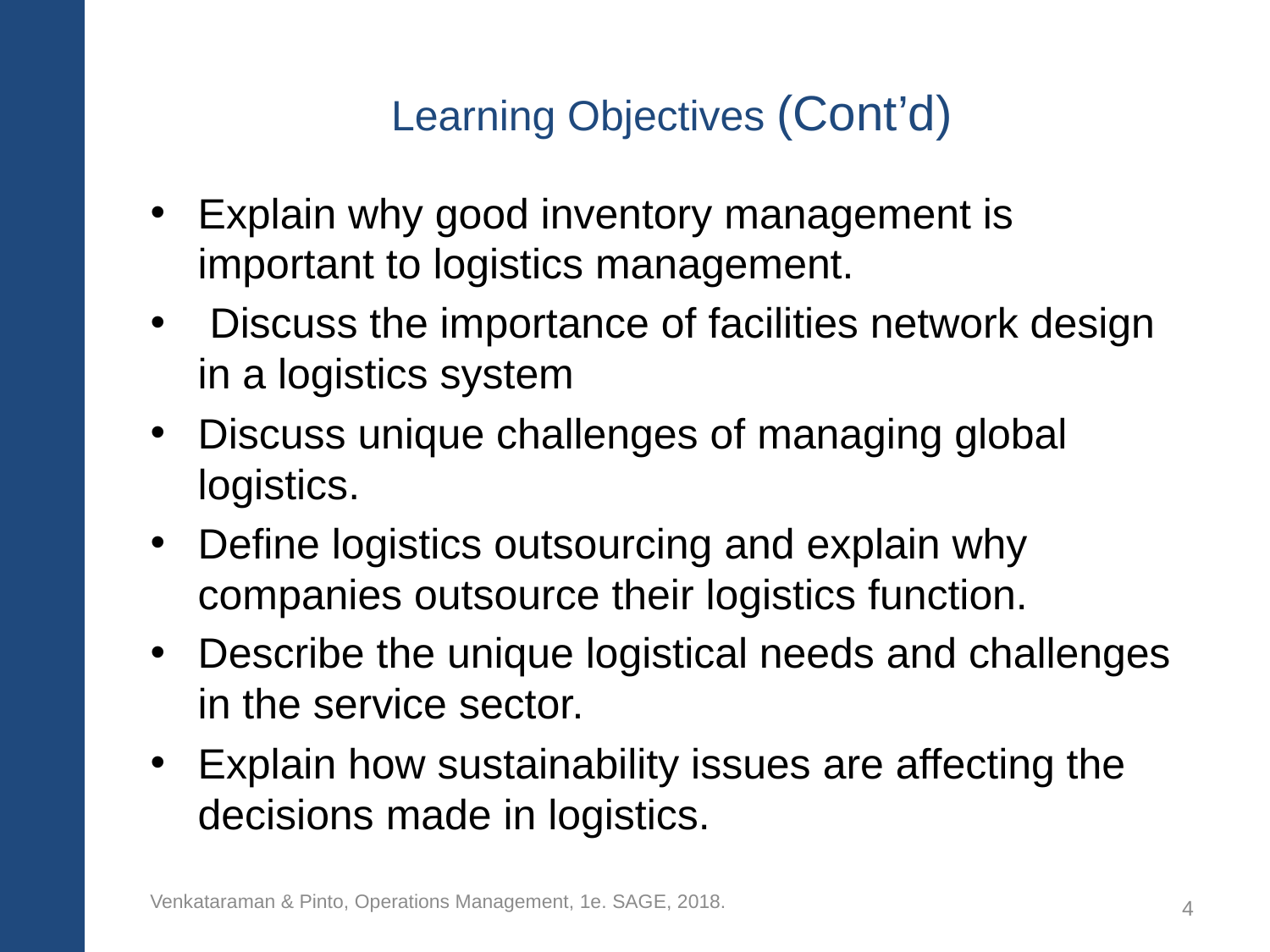

# Learning Objectives (Cont’d)
Explain why good inventory management is important to logistics management.
 Discuss the importance of facilities network design in a logistics system
Discuss unique challenges of managing global logistics.
Define logistics outsourcing and explain why companies outsource their logistics function.
Describe the unique logistical needs and challenges in the service sector.
Explain how sustainability issues are affecting the decisions made in logistics.
Venkataraman & Pinto, Operations Management, 1e. SAGE, 2018.
4